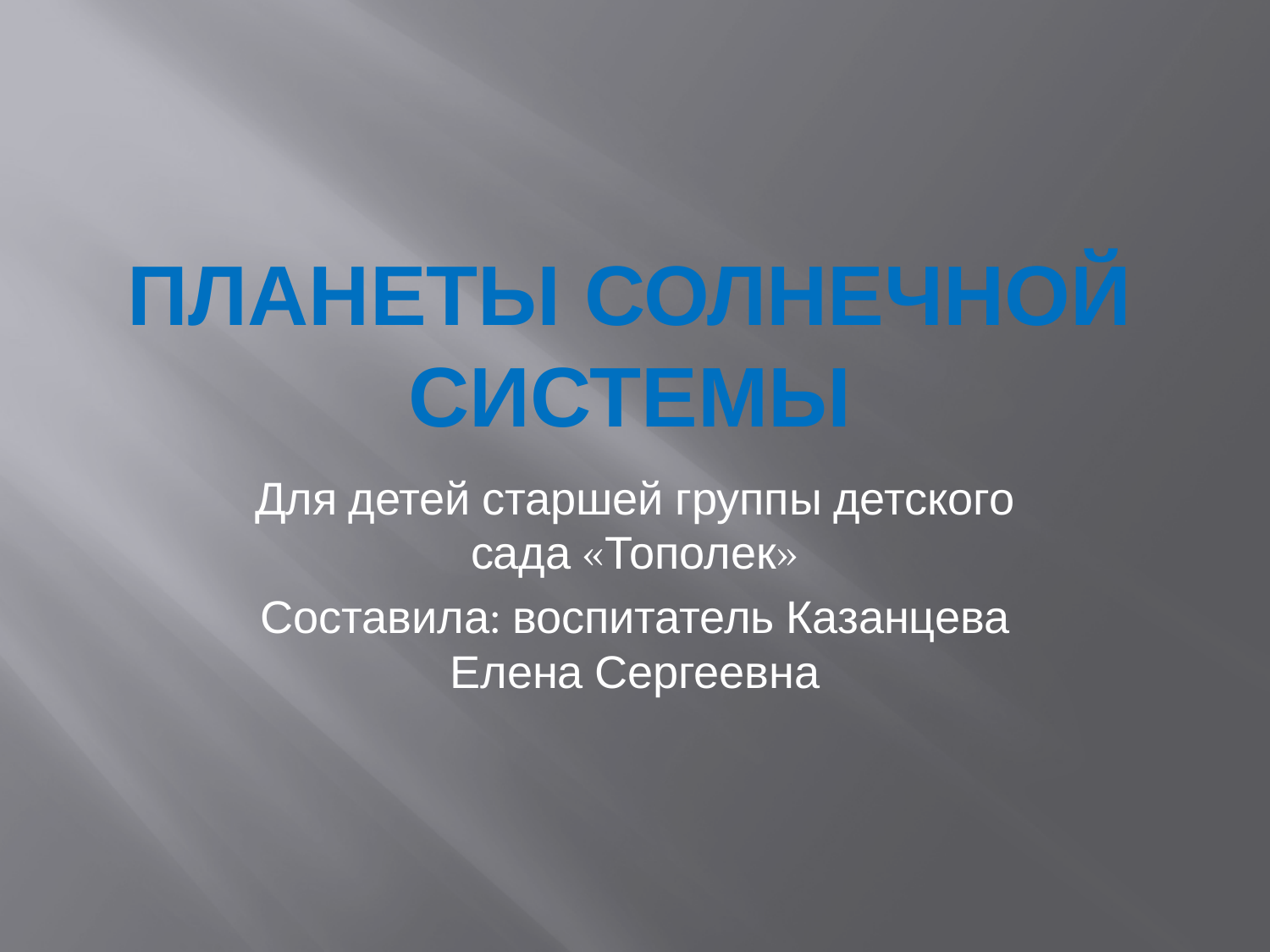

# Планеты солнечной системы
Для детей старшей группы детского сада «Тополек»
Составила: воспитатель Казанцева Елена Сергеевна